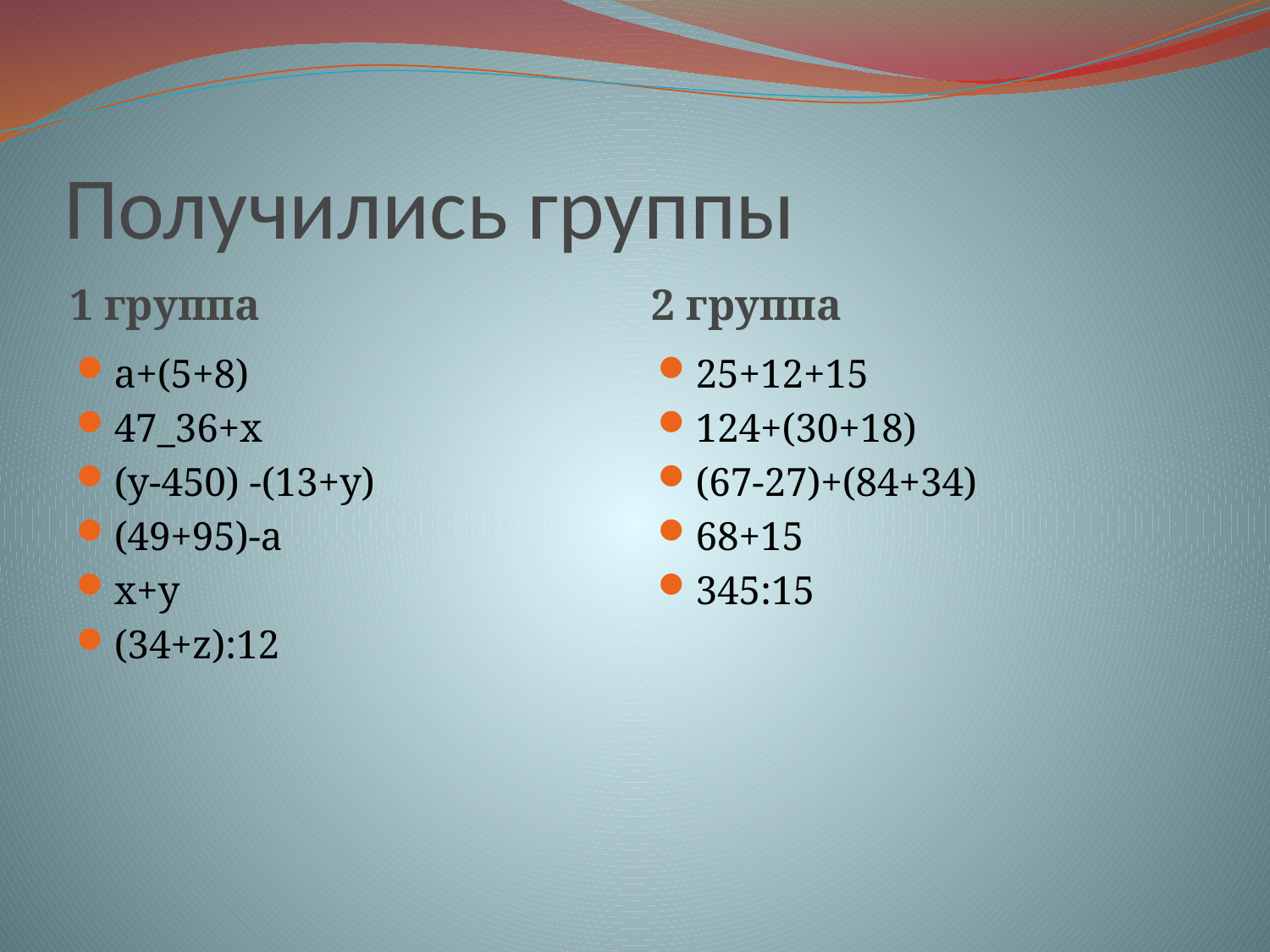

# Получились группы
1 группа
2 группа
а+(5+8)
47_36+х
(у-450) -(13+у)
(49+95)-а
х+у
(34+z):12
25+12+15
124+(30+18)
(67-27)+(84+34)
68+15
345:15